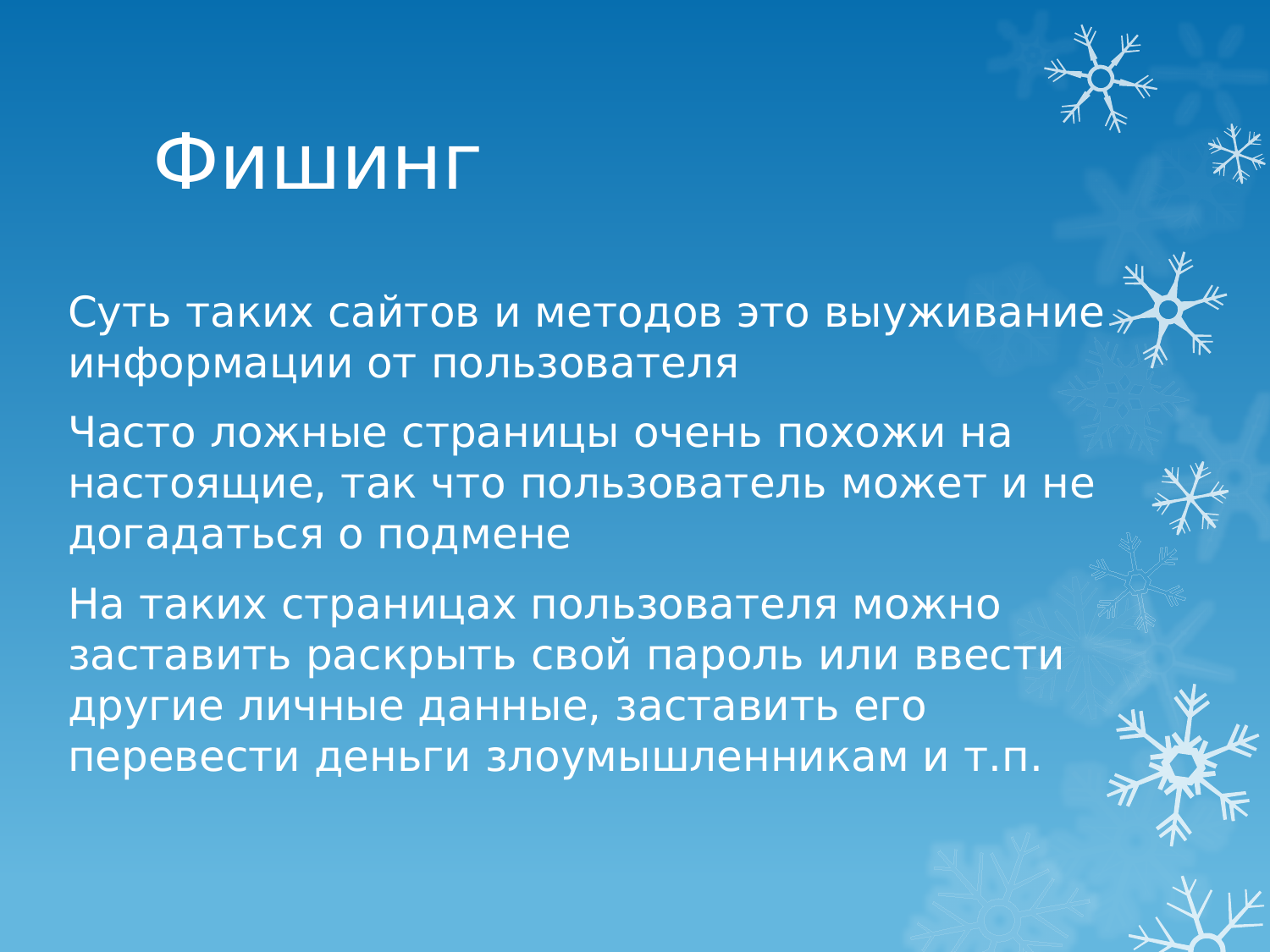

# Фишинг
Суть таких сайтов и методов это выуживание информации от пользователя
Часто ложные страницы очень похожи на настоящие, так что пользователь может и не догадаться о подмене
На таких страницах пользователя можно заставить раскрыть свой пароль или ввести другие личные данные, заставить его перевести деньги злоумышленникам и т.п.